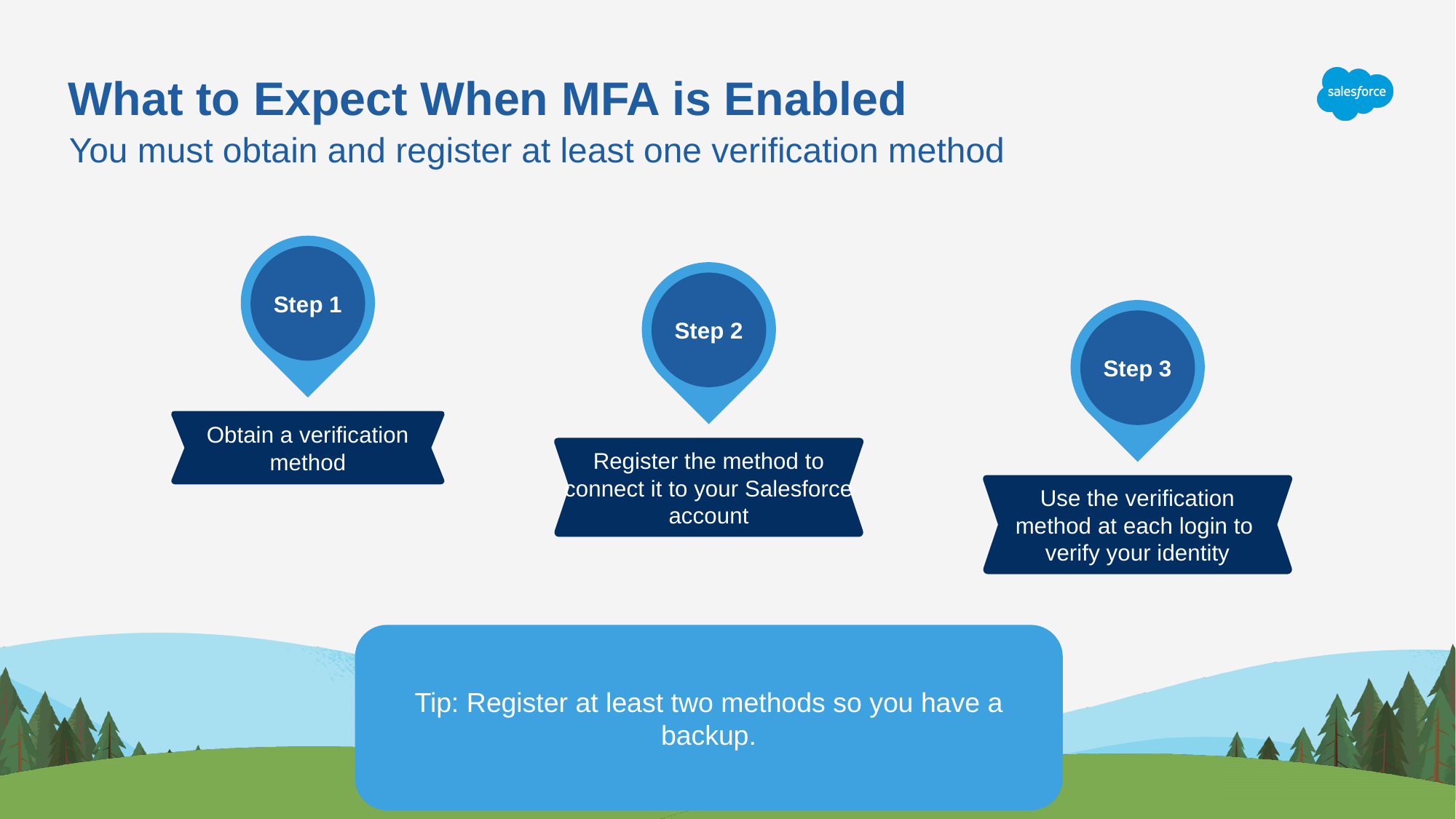

What to Expect When MFA is Enabled
You must obtain and register at least one verification method

Step 1

Step 2

Step 3
Obtain a verification method
Register the method to connect it to your Salesforce account
Use the verification
method at each login to  verify your identity
Tip: Register at least two methods so you have a backup.